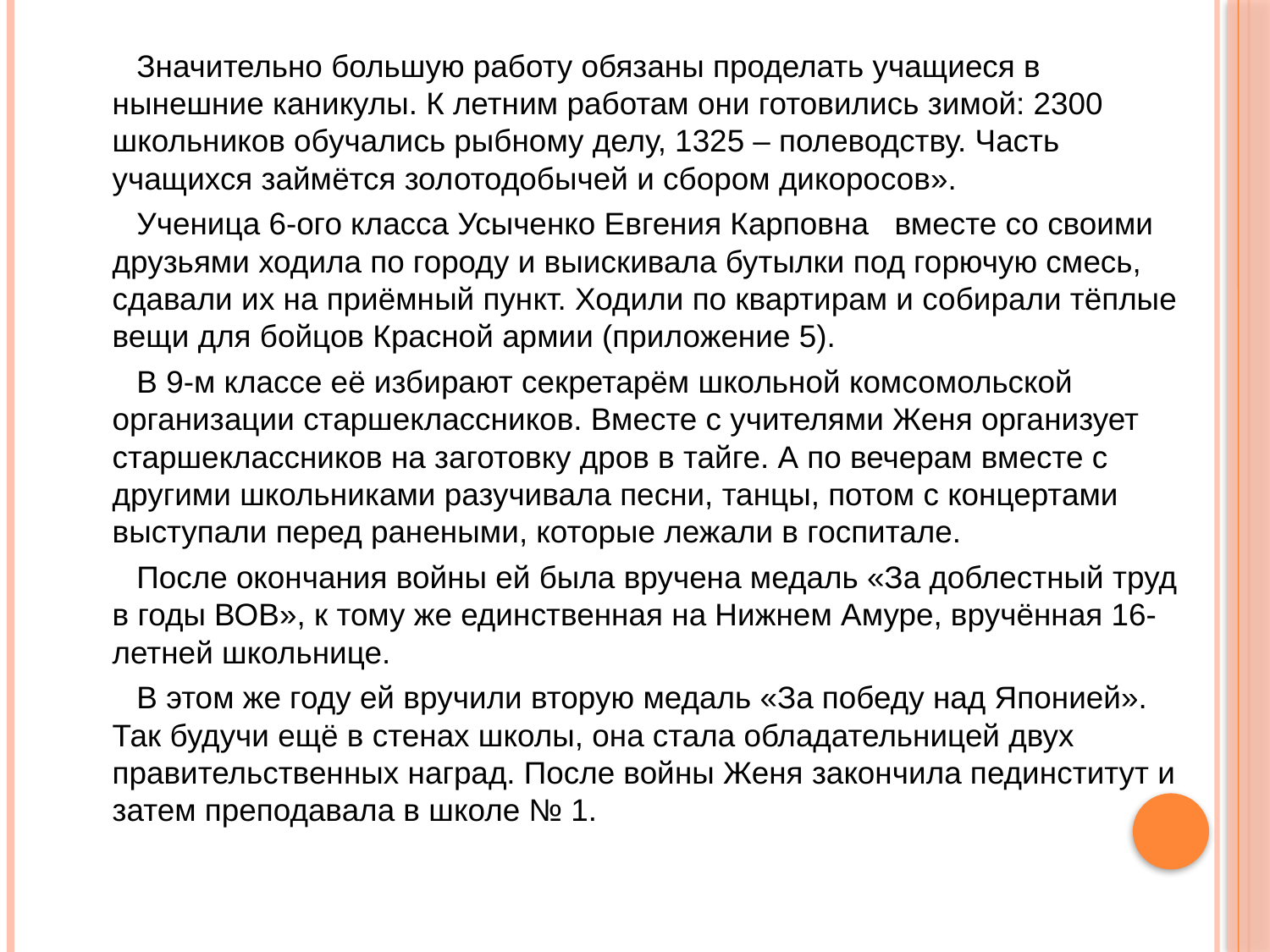

Значительно большую работу обязаны проделать учащиеся в нынешние каникулы. К летним работам они готовились зимой: 2300 школьников обучались рыбному делу, 1325 – полеводству. Часть учащихся займётся золотодобычей и сбором дикоросов».
       Ученица 6-ого класса Усыченко Евгения Карповна   вместе со своими друзьями ходила по городу и выискивала бутылки под горючую смесь, сдавали их на приёмный пункт. Ходили по квартирам и собирали тёплые вещи для бойцов Красной армии (приложение 5).
       В 9-м классе её избирают секретарём школьной комсомольской организации старшеклассников. Вместе с учителями Женя организует старшеклассников на заготовку дров в тайге. А по вечерам вместе с другими школьниками разучивала песни, танцы, потом с концертами выступали перед ранеными, которые лежали в госпитале.
       После окончания войны ей была вручена медаль «За доблестный труд в годы ВОВ», к тому же единственная на Нижнем Амуре, вручённая 16-летней школьнице.
       В этом же году ей вручили вторую медаль «За победу над Японией». Так будучи ещё в стенах школы, она стала обладательницей двух правительственных наград. После войны Женя закончила пединститут и затем преподавала в школе № 1.